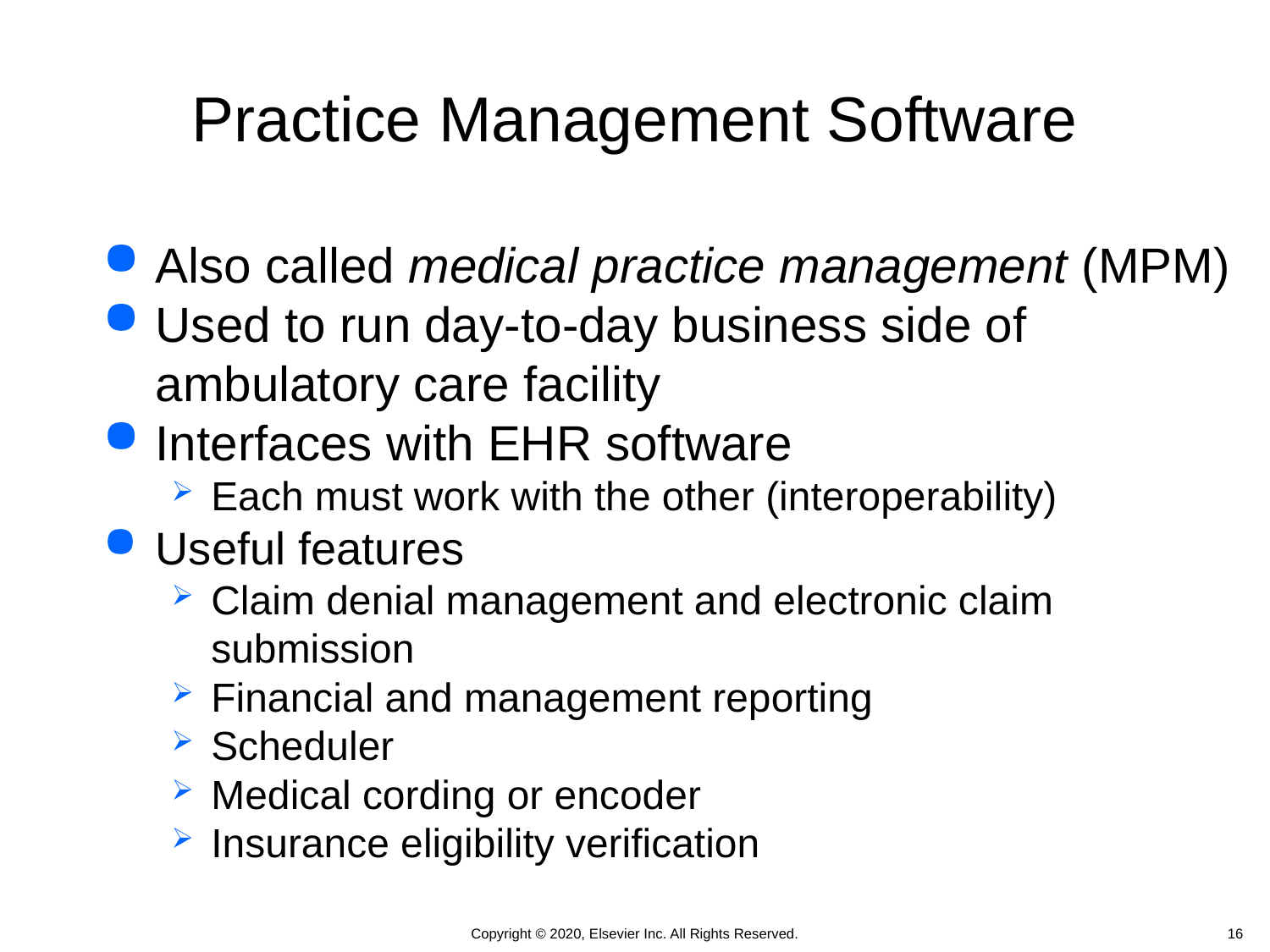

# Practice Management Software
Also called medical practice management (MPM)
Used to run day-to-day business side of ambulatory care facility
Interfaces with EHR software
Each must work with the other (interoperability)
Useful features
Claim denial management and electronic claim submission
Financial and management reporting
Scheduler
Medical cording or encoder
Insurance eligibility verification

16